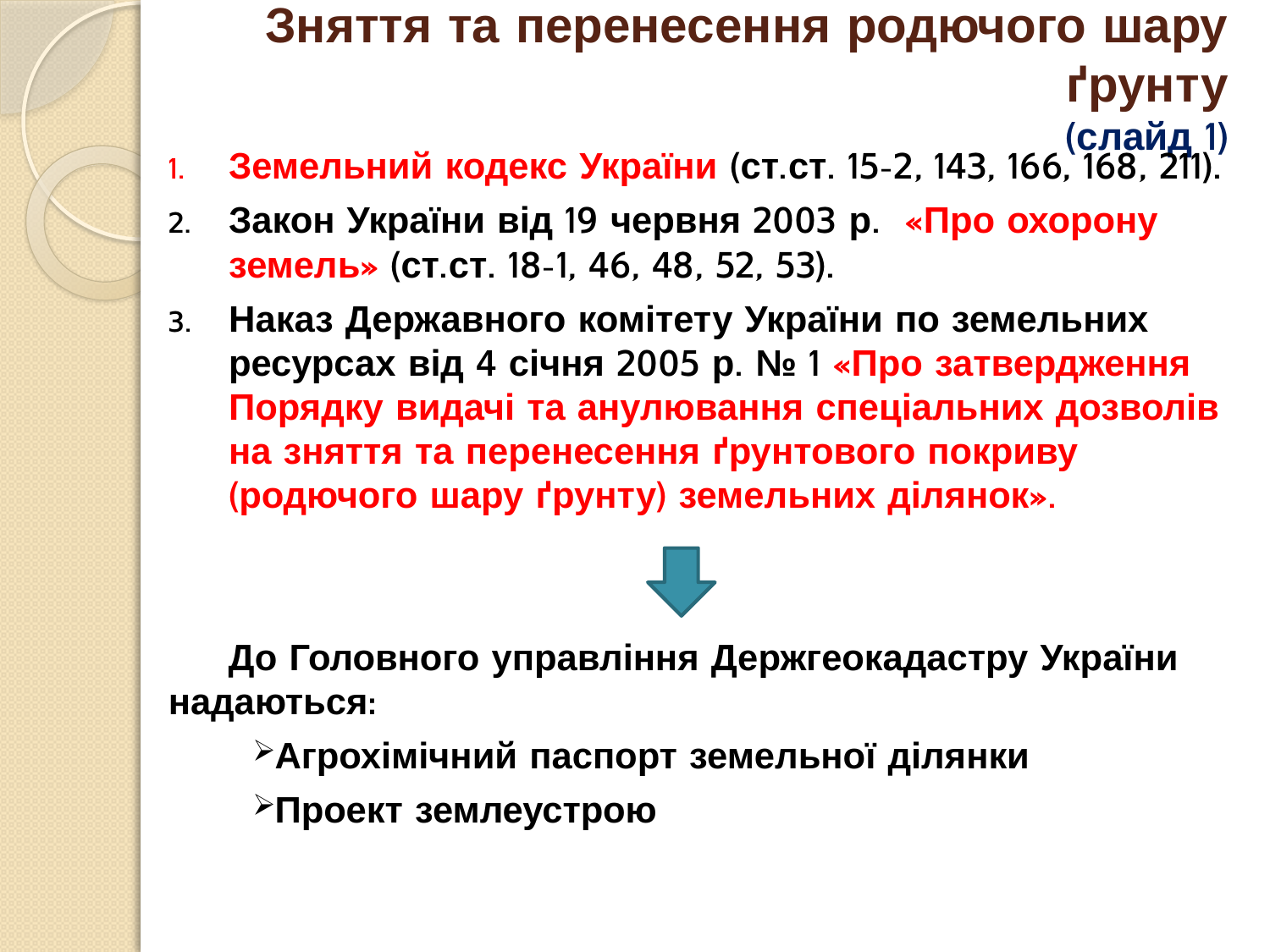

# Зняття та перенесення родючого шару ґрунту (слайд 1)
Земельний кодекс України (ст.ст. 15-2, 143, 166, 168, 211).
Закон України від 19 червня 2003 р.  «Про охорону земель» (ст.ст. 18-1, 46, 48, 52, 53).
Наказ Державного комітету України по земельних ресурсах від 4 січня 2005 р. № 1 «Про затвердження Порядку видачі та анулювання спеціальних дозволів на зняття та перенесення ґрунтового покриву (родючого шару ґрунту) земельних ділянок».

До Головного управління Держгеокадастру України надаються:
Агрохімічний паспорт земельної ділянки
Проект землеустрою